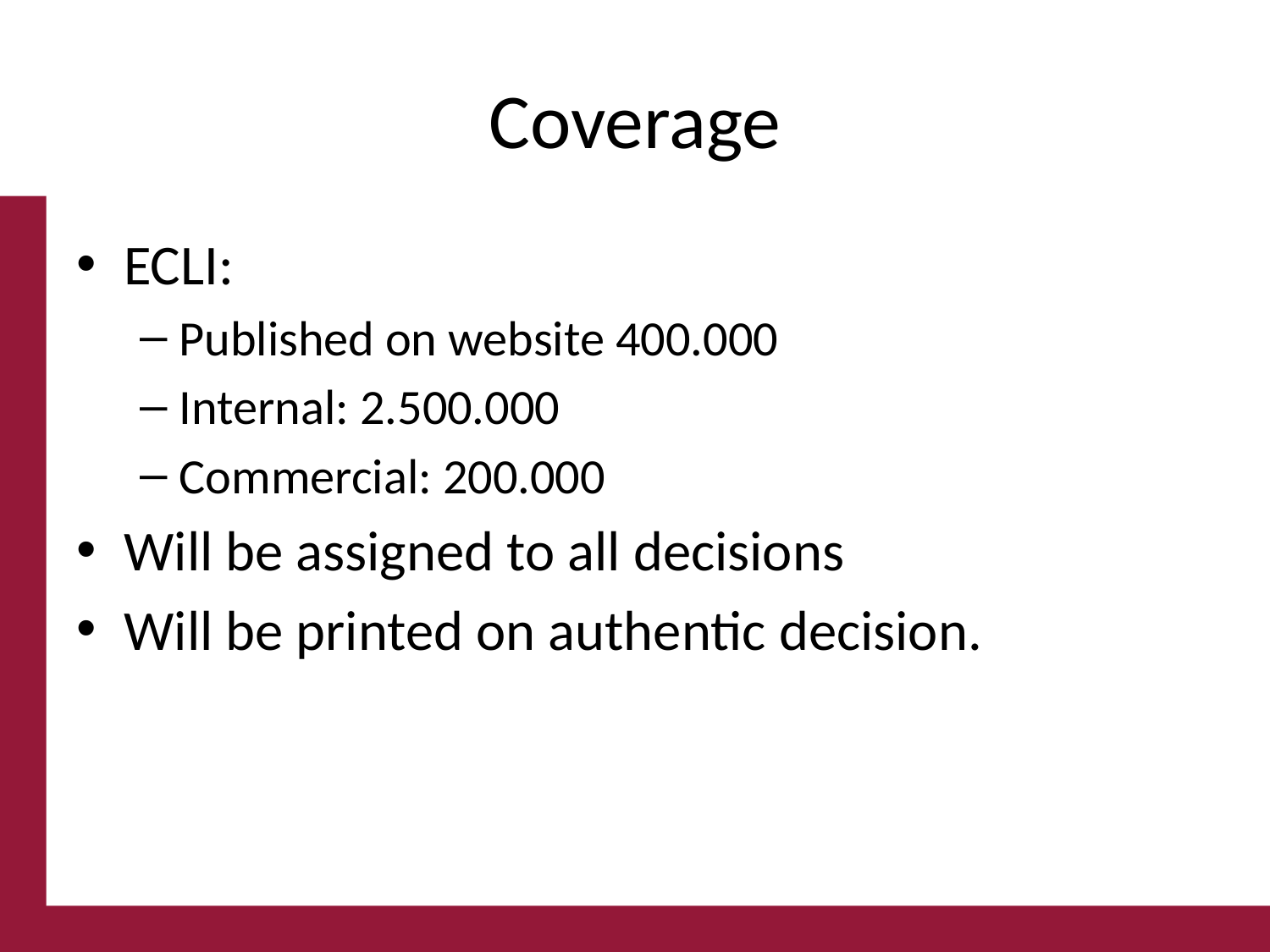

# Coverage
ECLI:
Published on website 400.000
Internal: 2.500.000
Commercial: 200.000
Will be assigned to all decisions
Will be printed on authentic decision.